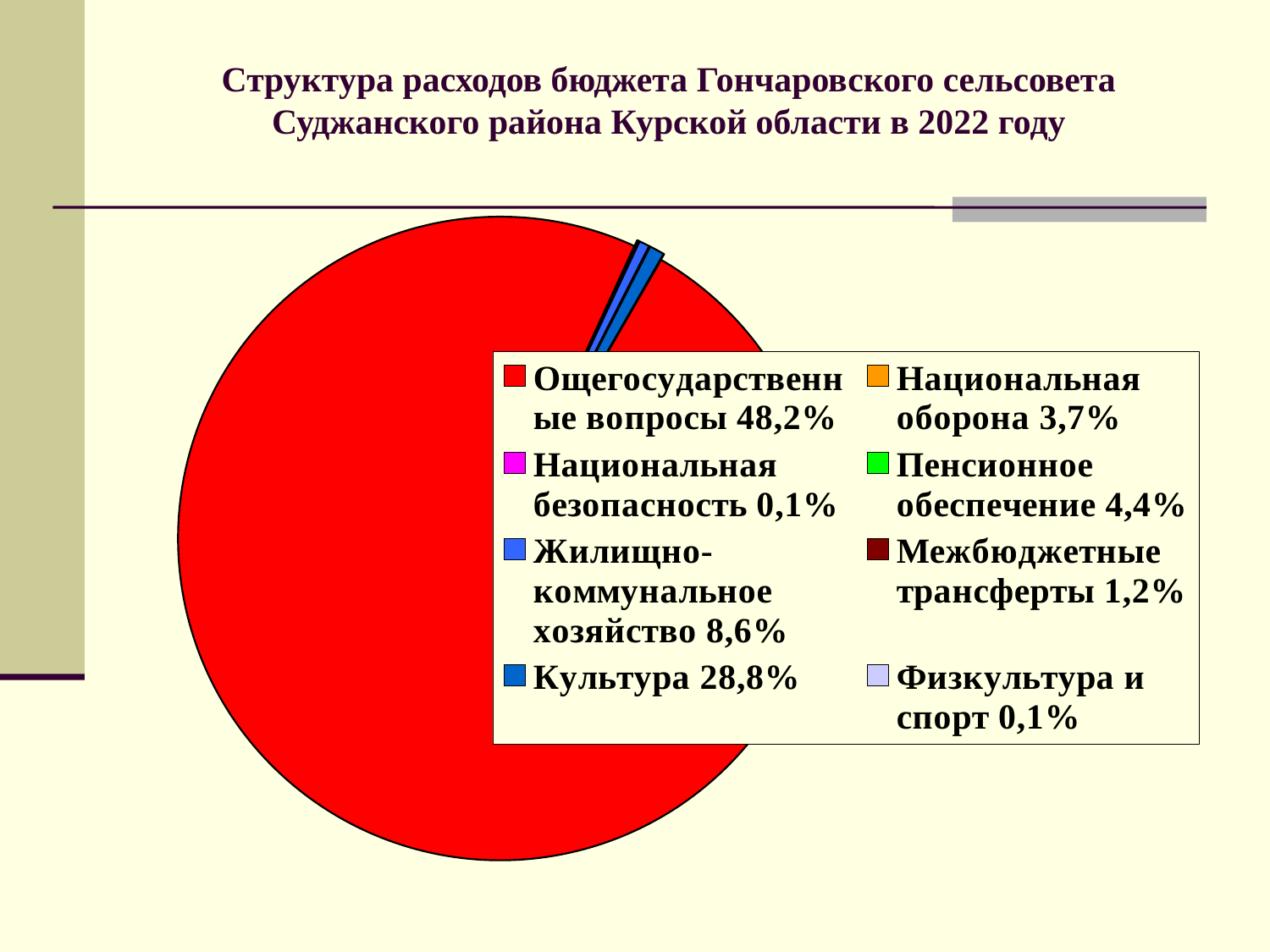

# Структура расходов бюджета Гончаровского сельсовета Суджанского района Курской области в 2022 году

### Chart

| Category | 2022 |  |  |
|---|---|---|---|
| Ощегосударственные вопросы 48,2% | 0.3920000000000001 | None | None |
| Национальная оборона 3,7% | 0.00030000000000000014 | None | None |
| Национальная безопасность 0,1% | 1.0000000000000004e-05 | None | None |
| Пенсионное обеспечение 4,4% | 0.0002000000000000001 | None | None |
| Жилищно-коммунальное хозяйство 8,6% | 0.0021 | None | None |
| Межбюджетные трансферты 1,2% | 0.0002000000000000001 | None | None |
| Культура 28,8% | 0.003000000000000001 | None | None |
| Физкультура и спорт 0,1% | 0.00010000000000000005 | None | None |